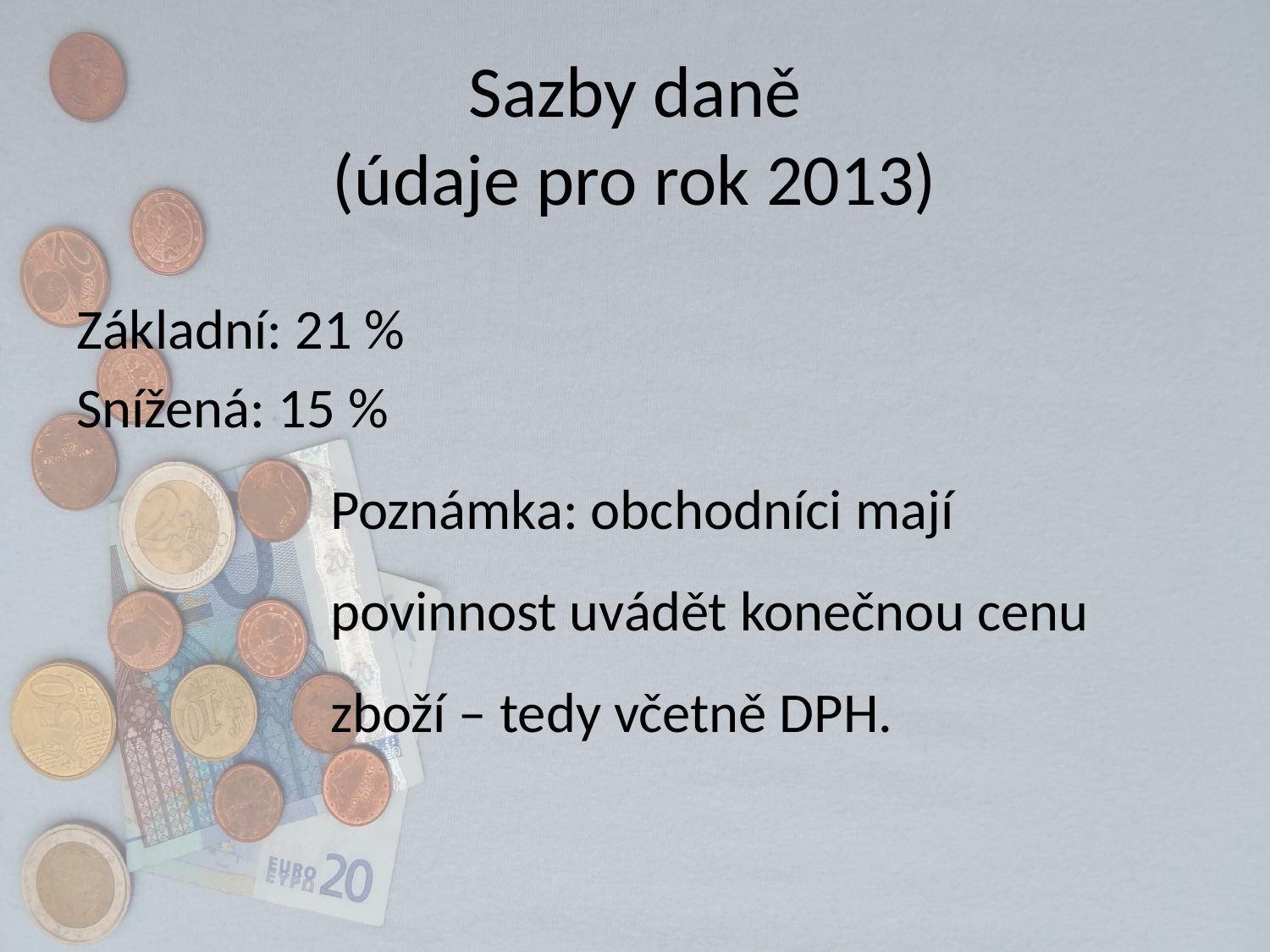

# Sazby daně (údaje pro rok 2013)
Základní: 21 %
Snížená: 15 %
		Poznámka: obchodníci mají
		povinnost uvádět konečnou cenu 		zboží – tedy včetně DPH.